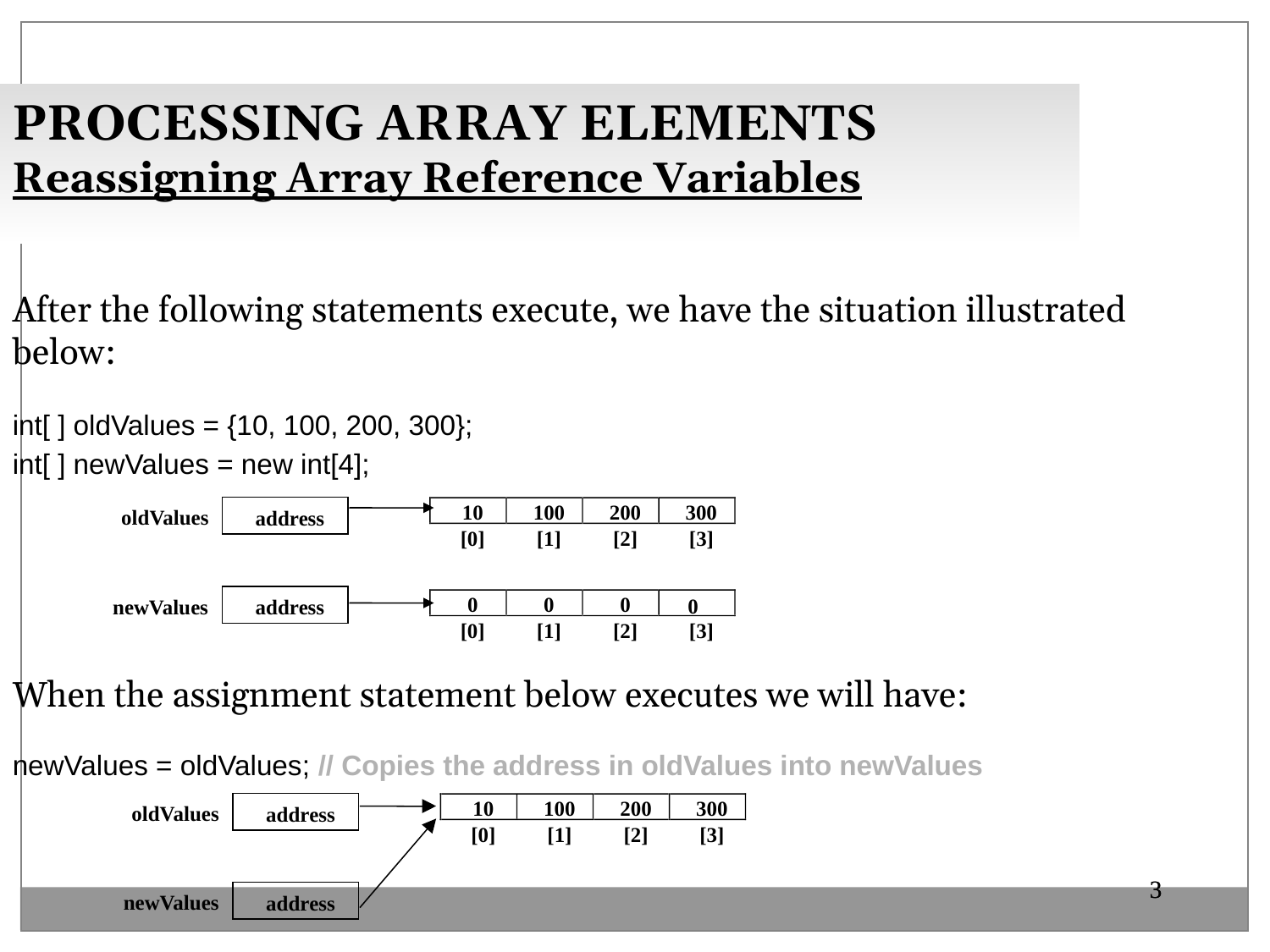

PROCESSING ARRAY ELEMENTS
Reassigning Array Reference Variables
After the following statements execute, we have the situation illustrated below:

int[ ] oldValues = {10, 100, 200, 300};
int[ ] newValues = new int[4];

When the assignment statement below executes we will have:

newValues = oldValues; // Copies the address in oldValues into newValues

10
100
200
300
oldValues
address

[0]
[1]
[2]
[3]

0
0
0
0
newValues
address

[0]
[1]
[2]
[3]

10
100
200
300

oldValues
address

[0]
[1]
[2]
[3]

newValues
address

3
3